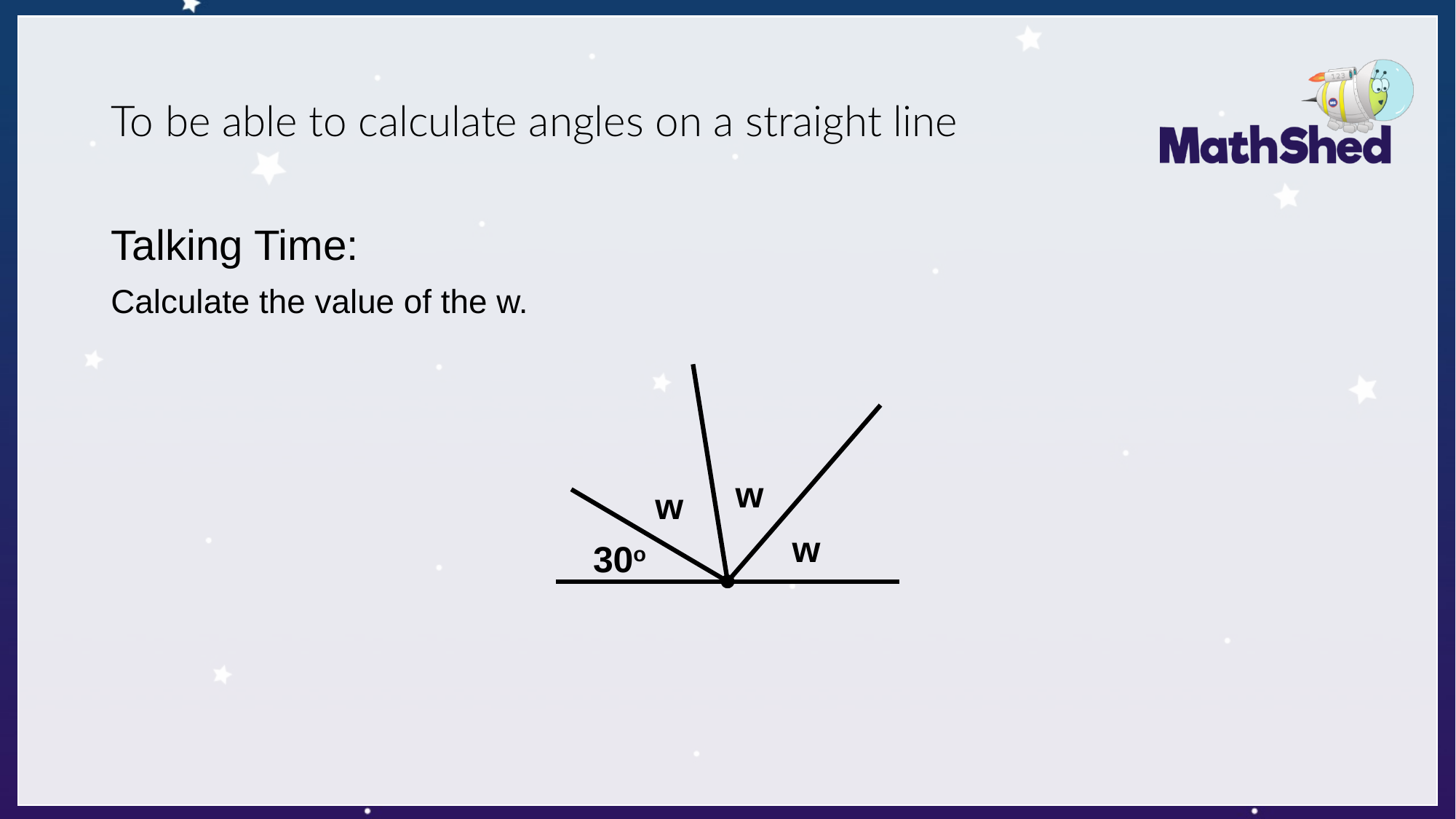

# To be able to calculate angles on a straight line
Talking Time:
Calculate the value of the w.

w
w
w
30o